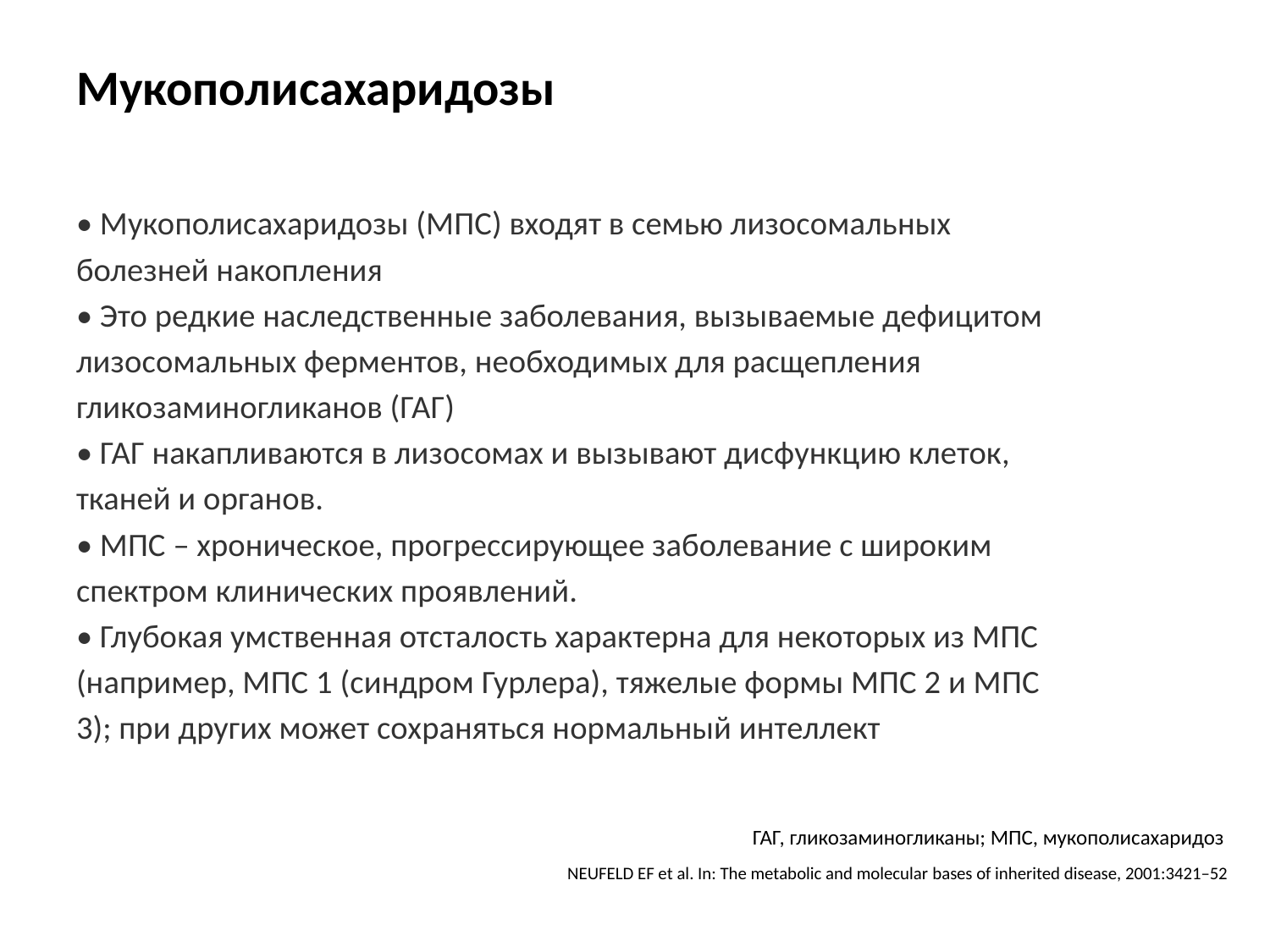

# Мукополисахаридозы
• Мукополисахаридозы (МПС) входят в семью лизосомальных
болезней накопления
• Это редкие наследственные заболевания, вызываемые дефицитом
лизосомальных ферментов, необходимых для расщепления
гликозаминогликанов (ГАГ)
• ГАГ накапливаются в лизосомах и вызывают дисфункцию клеток,
тканей и органов.
• МПС – хроническое, прогрессирующее заболевание с широким
спектром клинических проявлений.
• Глубокая умственная отсталость характерна для некоторых из МПС
(например, МПС 1 (синдром Гурлера), тяжелые формы МПС 2 и МПС
3); при других может сохраняться нормальный интеллект
ГАГ, гликозаминогликаны; МПС, мукополисахаридоз
NEUFELD EF et al. In: The metabolic and molecular bases of inherited disease, 2001:3421–52